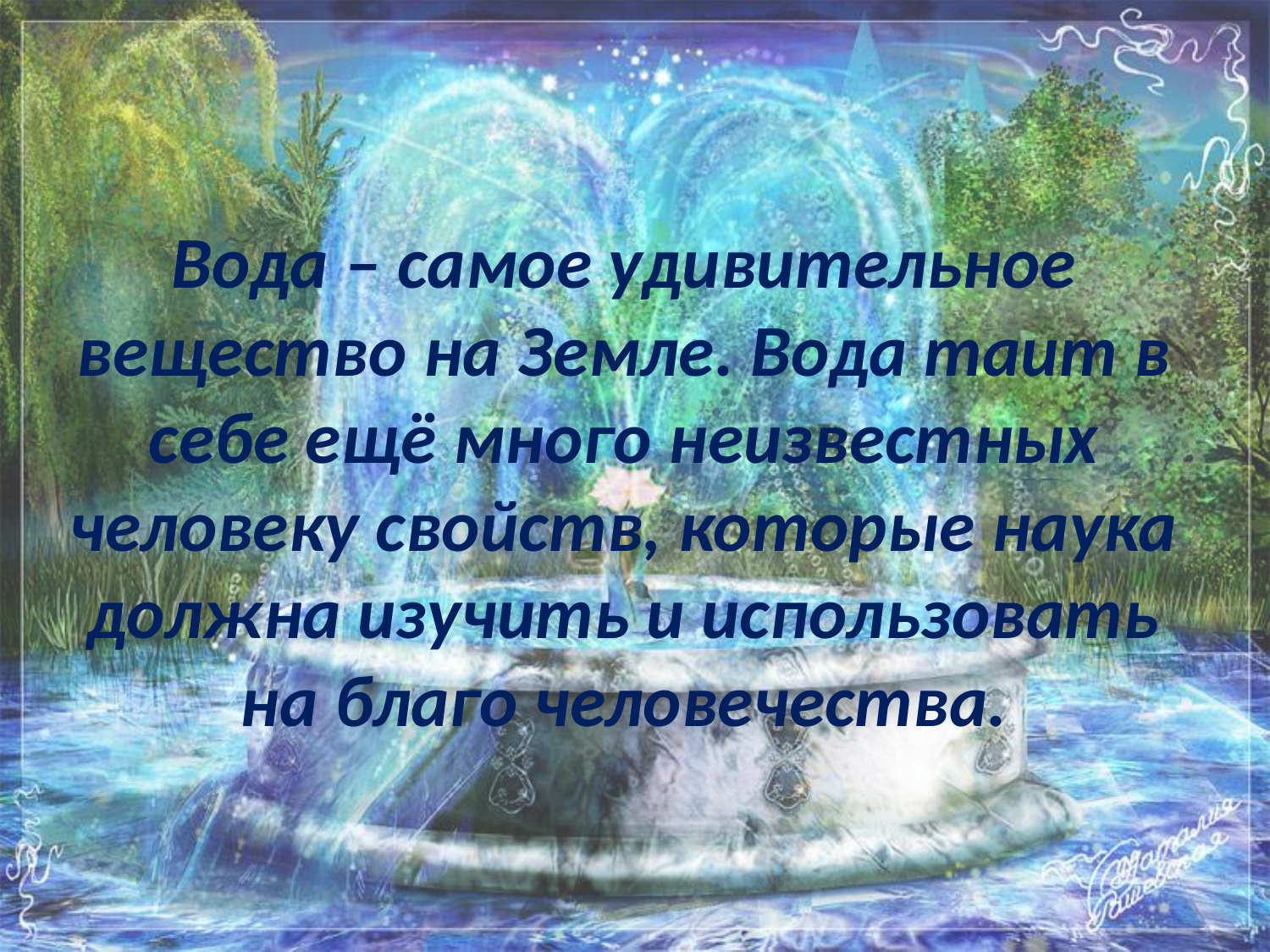

# Вода – самое удивительное вещество на Земле. Вода таит в себе ещё много неизвестных человеку свойств, которые наука должна изучить и использовать на благо человечества.